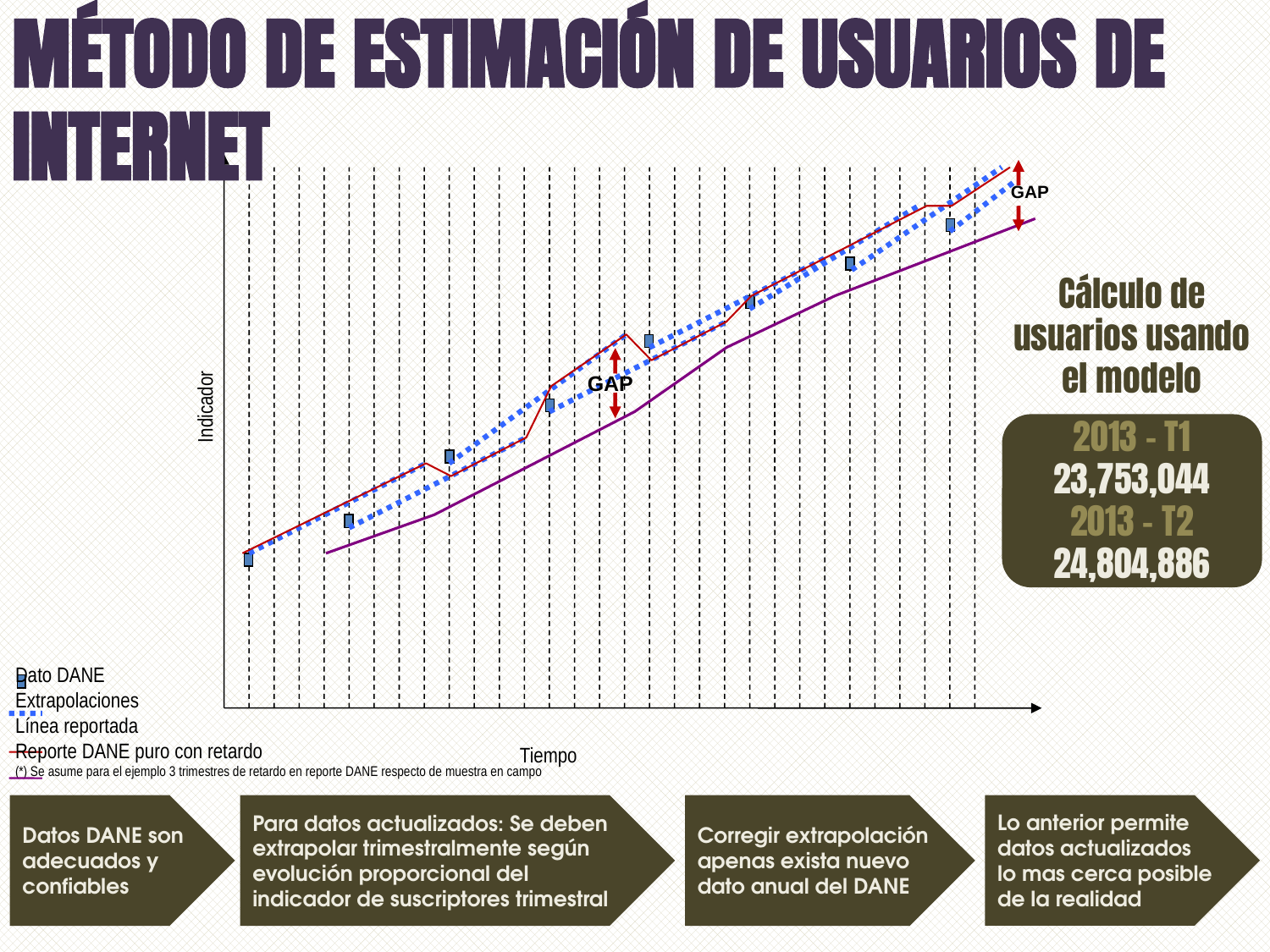

Método de estimación de usuarios de internet

GAP

GAP
Indicador

Dato DANE
Extrapolaciones
Línea reportada
Reporte DANE puro con retardo
(*) Se asume para el ejemplo 3 trimestres de retardo en reporte DANE respecto de muestra en campo

Tiempo

Cálculo de usuarios usando el modelo
2013 – T1
23,753,044
2013 – T2
24,804,886
Datos DANE son adecuados y confiables
Lo anterior permite datos actualizados lo mas cerca posible de la realidad
Para datos actualizados: Se deben extrapolar trimestralmente según evolución proporcional del indicador de suscriptores trimestral
Corregir extrapolación apenas exista nuevo dato anual del DANE